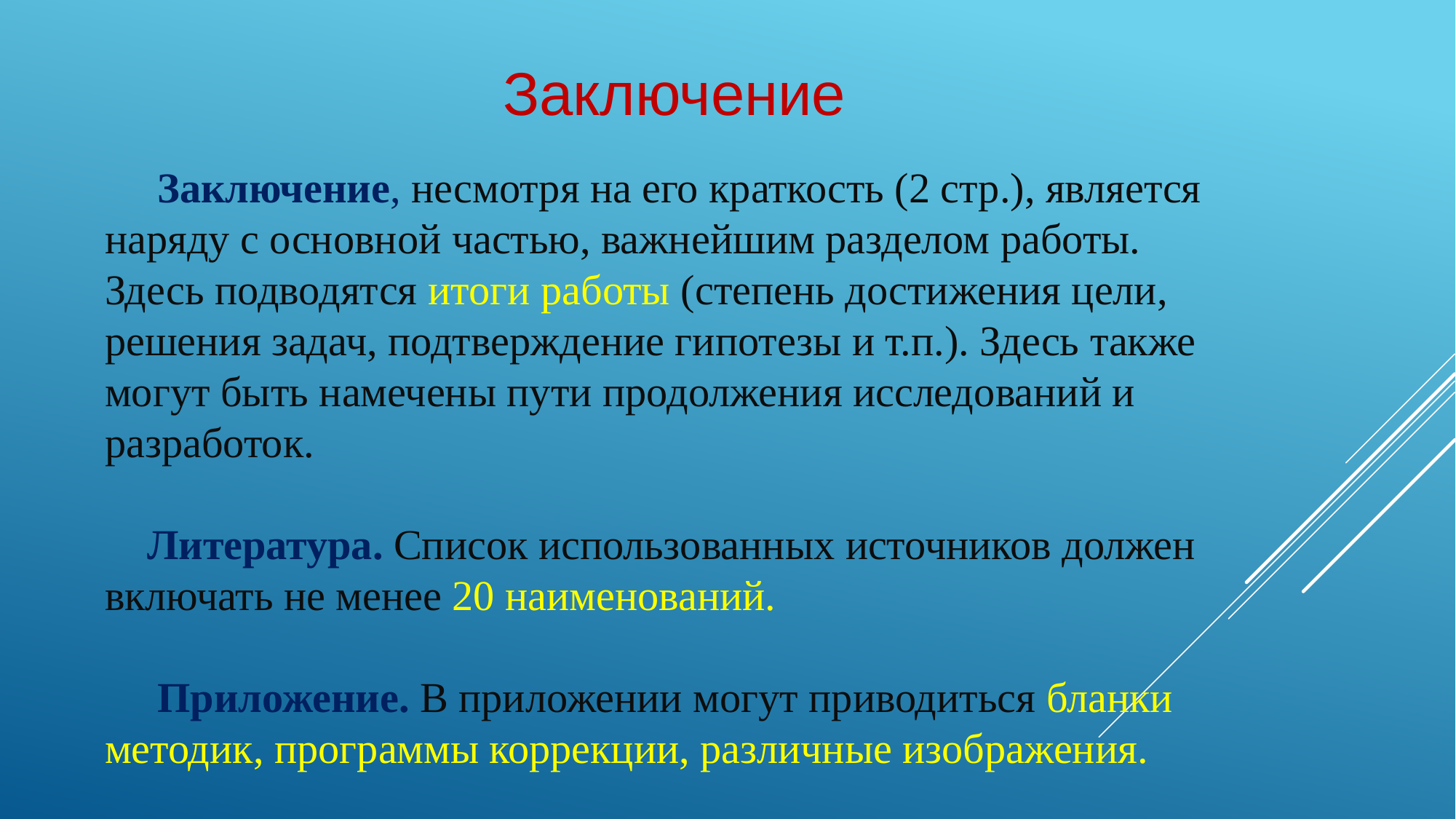

Заключение

     Заключение, несмотря на его краткость (2 стр.), является наряду с основной частью, важнейшим разделом работы. Здесь подводятся итоги работы (степень достижения цели, решения задач, подтверждение гипотезы и т.п.). Здесь также могут быть намечены пути продолжения исследований и разработок.

    Литература. Список использованных источников должен включать не менее 20 наименований.

     Приложение. В приложении могут приводиться бланки методик, программы коррекции, различные изображения.